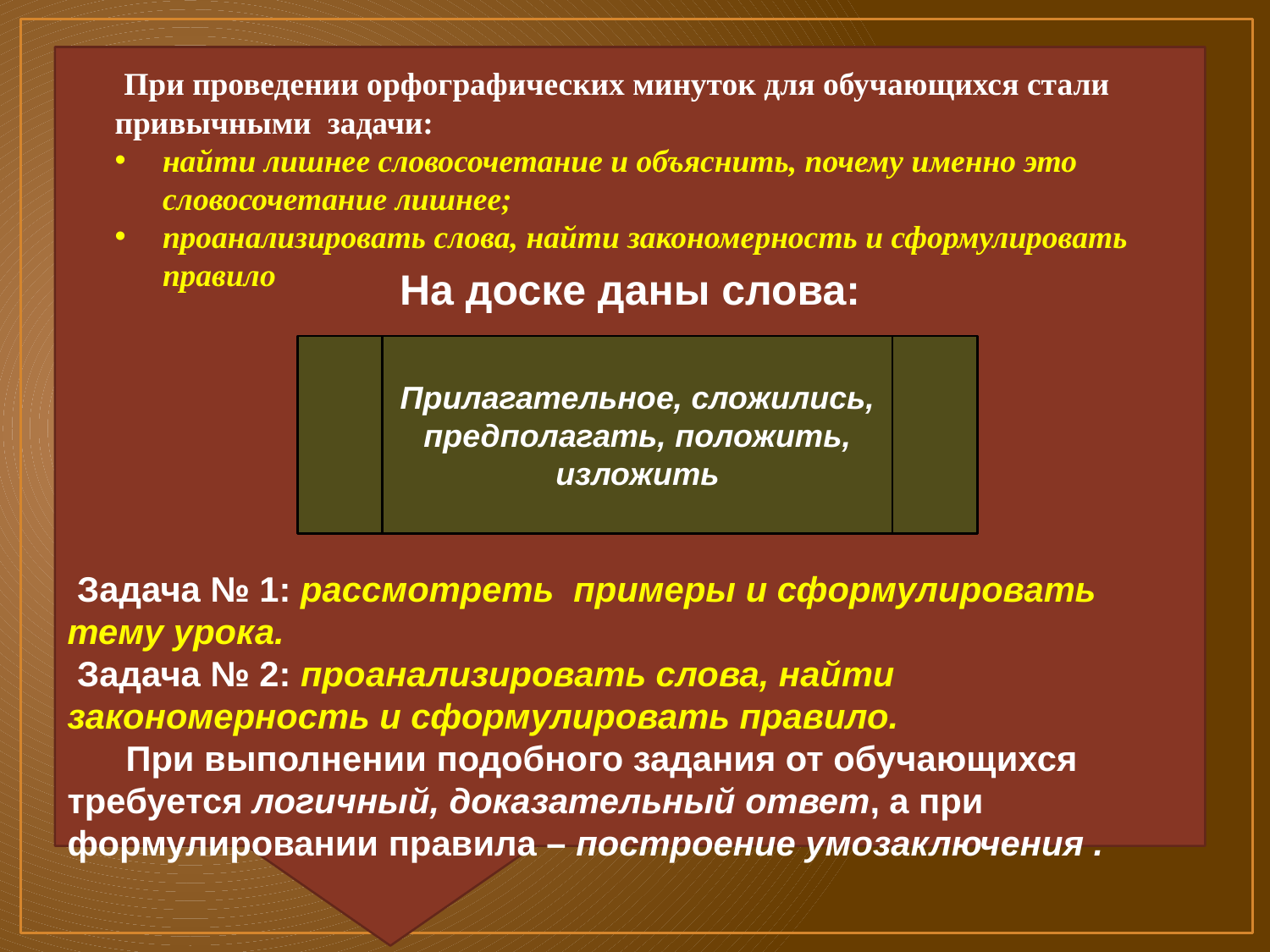

#

 При проведении орфографических минуток для обучающихся стали  привычными  задачи:
найти лишнее словосочетание и объяснить, почему именно это словосочетание лишнее;
проанализировать слова, найти закономерность и сформулировать правило

На доске даны слова:

 Задача № 1: рассмотреть  примеры и сформулировать  тему урока.
 Задача № 2: проанализировать слова, найти закономерность и сформулировать правило.
      При выполнении подобного задания от обучающихся требуется логичный, доказательный ответ, а при формулировании правила – построение умозаключения .
Прилагательное, сложились, предполагать, положить, изложить